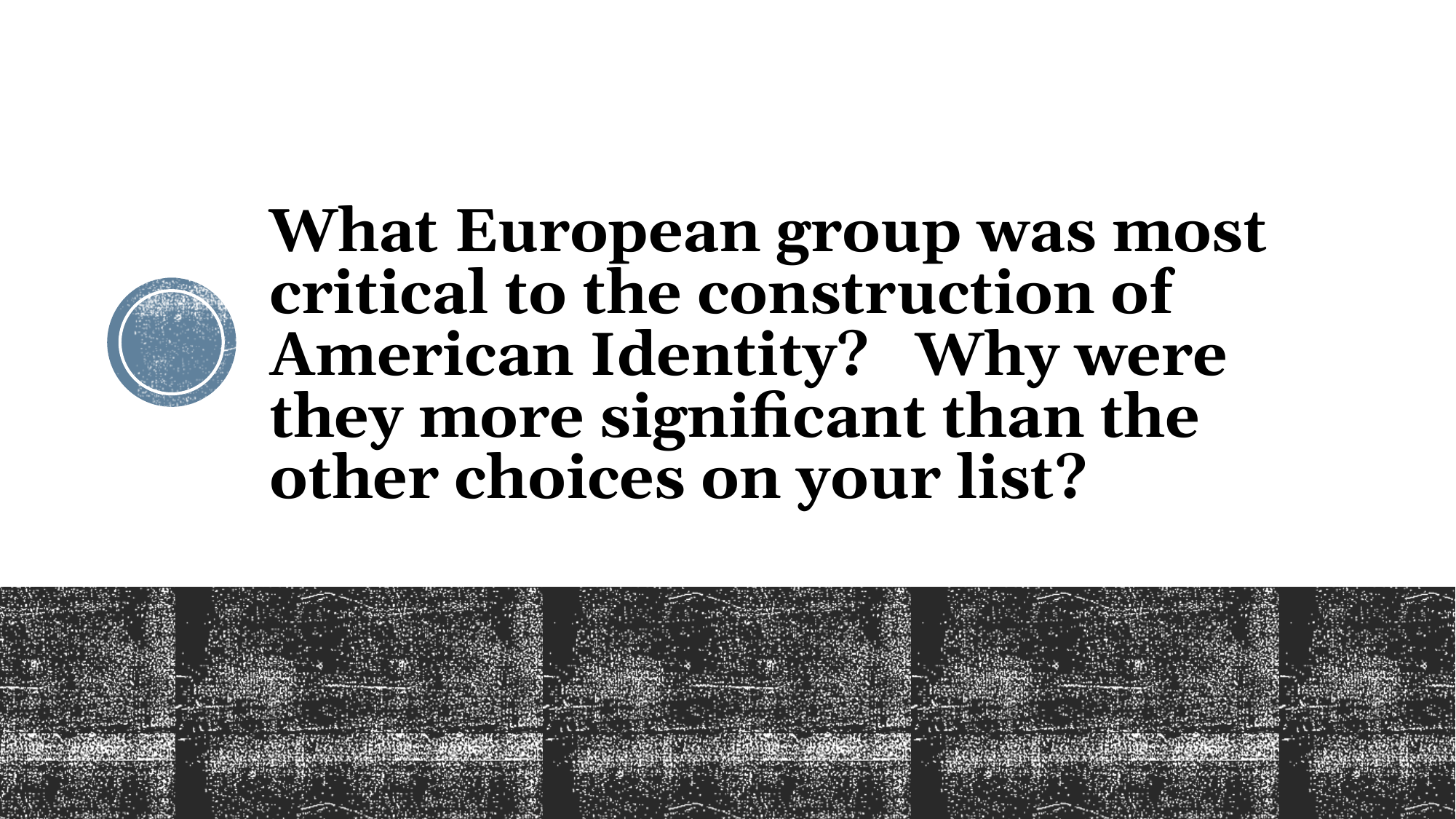

# What European group was most critical to the construction of American Identity?   Why were they more significant than the other choices on your list?